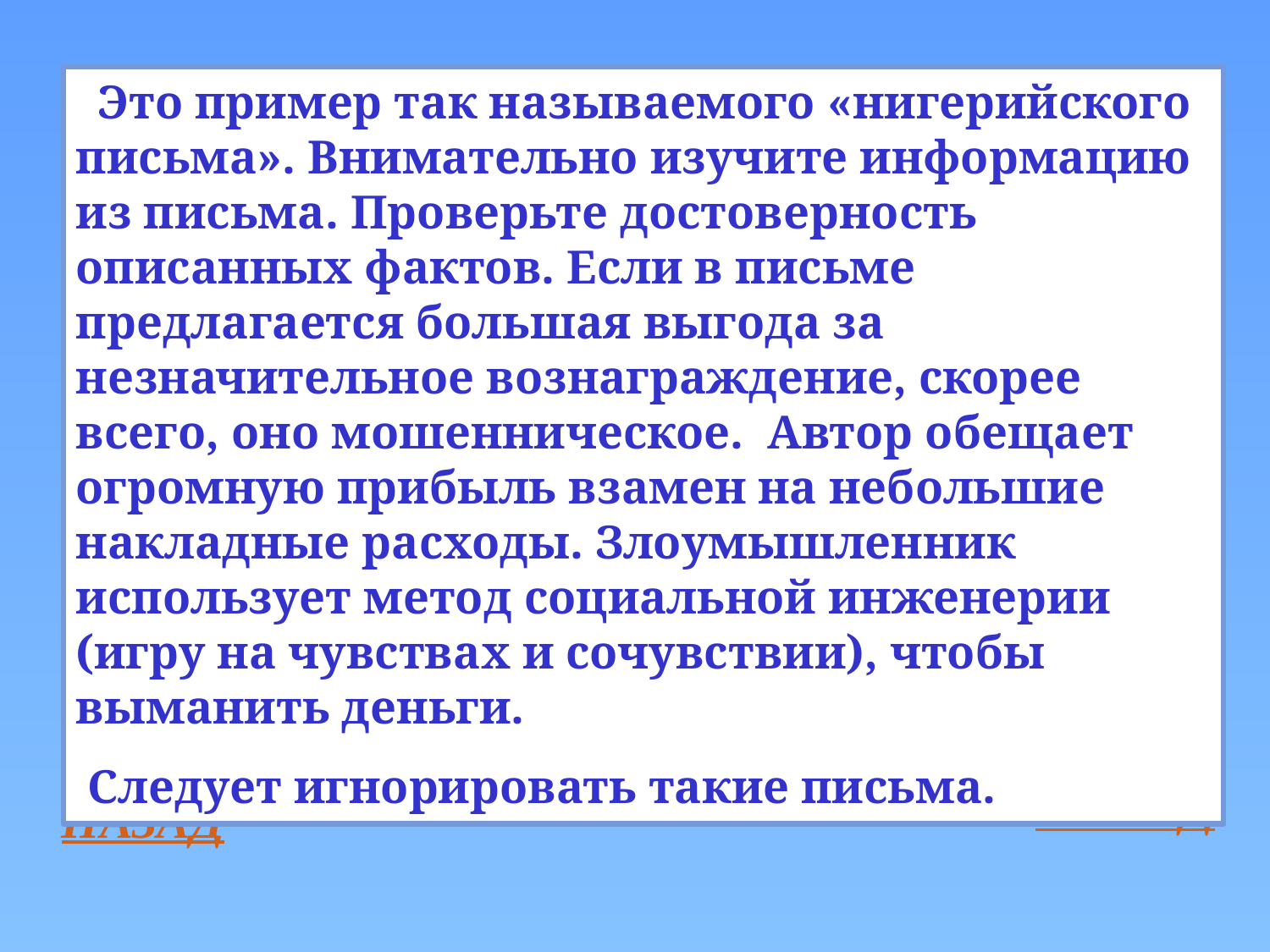

Это пример так называемого «нигерийского письма». Внимательно изучите информацию из письма. Проверьте достоверность описанных фактов. Если в письме предлагается большая выгода за незначительное вознаграждение, скорее всего, оно мошенническое.  Автор обещает огромную прибыль взамен на небольшие накладные расходы. Злоумышленник использует метод социальной инженерии (игру на чувствах и сочувствии), чтобы выманить деньги.
 Следует игнорировать такие письма.

ВЫХОД
НАЗАД